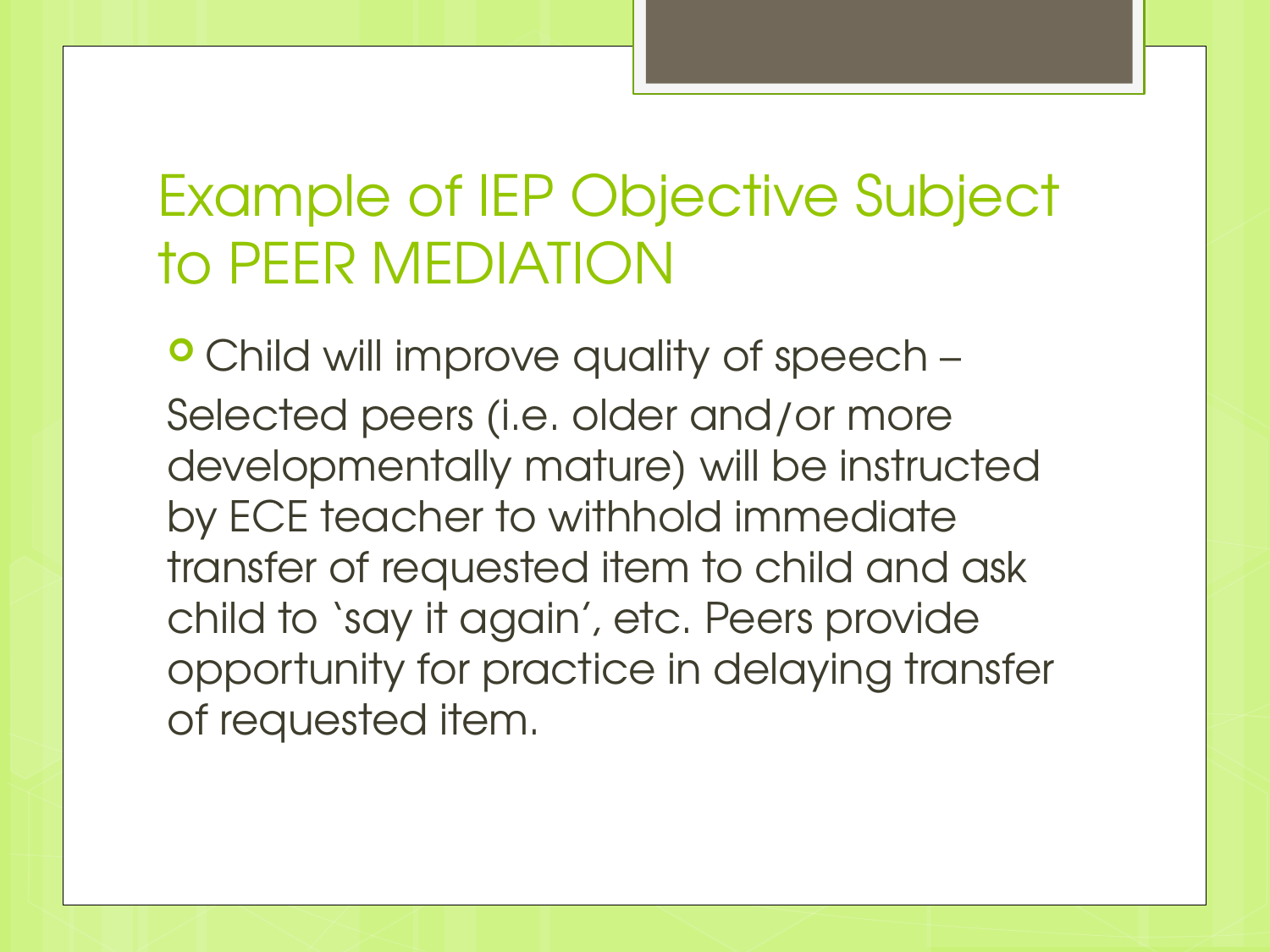

# Example of IEP Objective Subject to PEER MEDIATION
Child will improve quality of speech –
Selected peers (i.e. older and/or more developmentally mature) will be instructed by ECE teacher to withhold immediate transfer of requested item to child and ask child to ‘say it again’, etc. Peers provide opportunity for practice in delaying transfer of requested item.